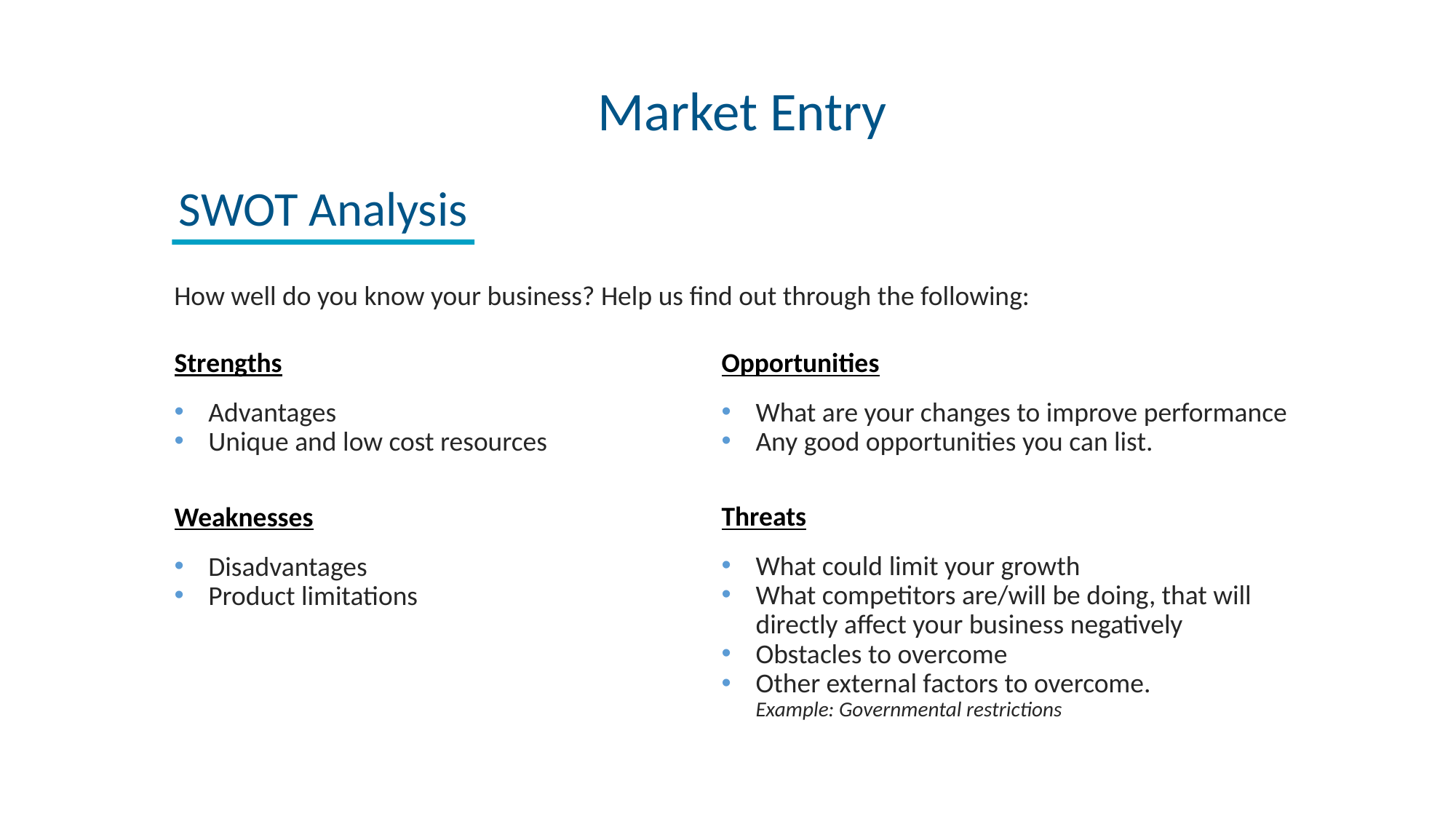

Market Entry
SWOT Analysis

How well do you know your business? Help us find out through the following:
Strengths
Advantages
Unique and low cost resources
Opportunities
What are your changes to improve performance
Any good opportunities you can list.
Threats
What could limit your growth
What competitors are/will be doing, that will directly affect your business negatively
Obstacles to overcome
Other external factors to overcome.
Example: Governmental restrictions
Weaknesses
Disadvantages
Product limitations